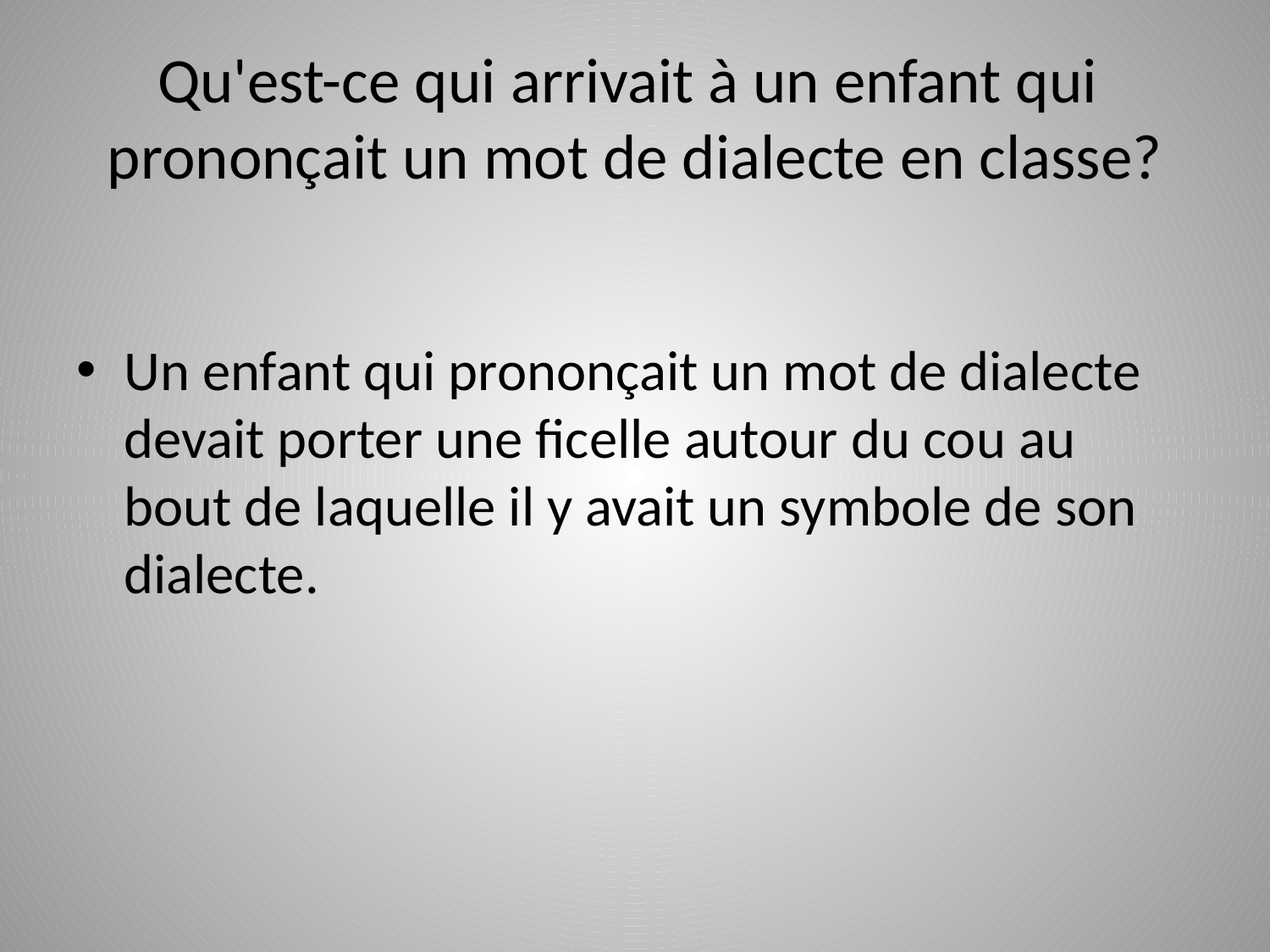

# Qu'est-ce qui arrivait à un enfant qui prononçait un mot de dialecte en classe?
Un enfant qui prononçait un mot de dialecte
devait porter une ficelle autour du cou au
bout de laquelle il y avait un symbole de son
dialecte.